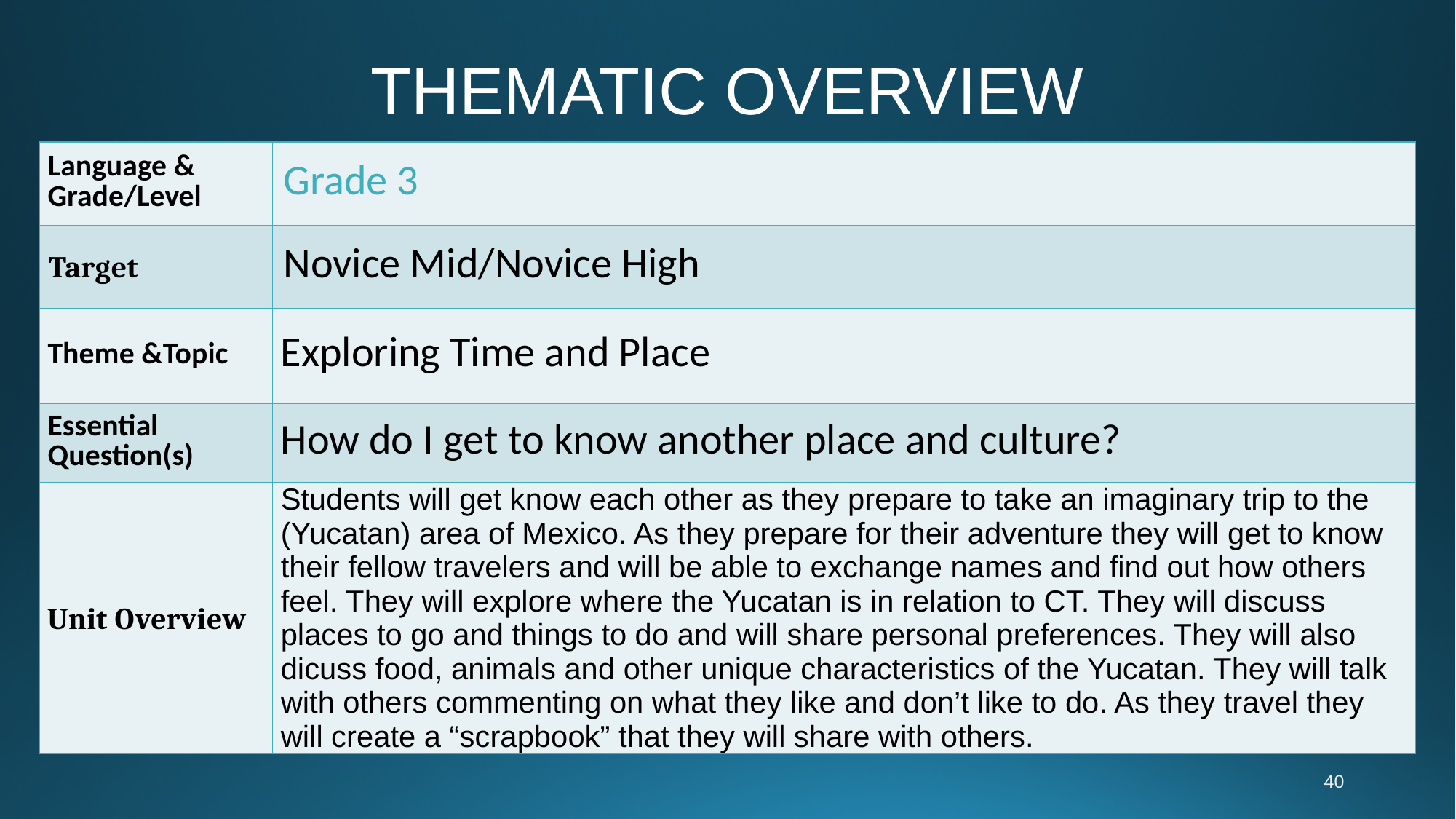

# THEMATIC OVERVIEW
| Language & Grade/Level | Grade 3 |
| --- | --- |
| Target | Novice Mid/Novice High |
| Theme &Topic | Exploring Time and Place |
| Essential Question(s) | How do I get to know another place and culture? |
| Unit Overview | Students will get know each other as they prepare to take an imaginary trip to the (Yucatan) area of Mexico. As they prepare for their adventure they will get to know their fellow travelers and will be able to exchange names and find out how others feel. They will explore where the Yucatan is in relation to CT. They will discuss places to go and things to do and will share personal preferences. They will also dicuss food, animals and other unique characteristics of the Yucatan. They will talk with others commenting on what they like and don’t like to do. As they travel they will create a “scrapbook” that they will share with others. |
40